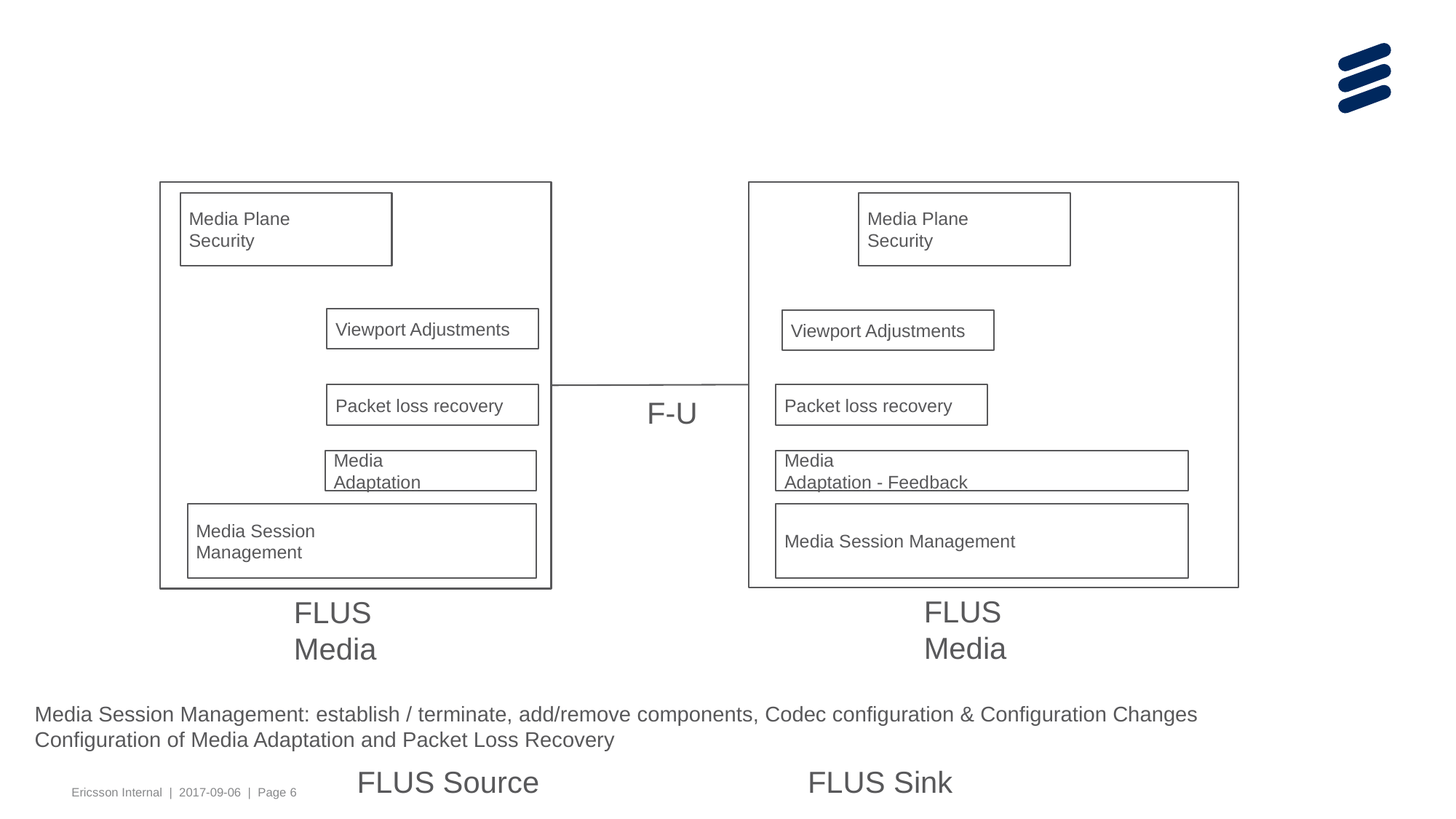

#

Media Plane
Security
Media Plane
Security
Viewport Adjustments
Viewport Adjustments
Packet loss recovery
Packet loss recovery
F-U
Media
Adaptation
Media
Adaptation - Feedback
Media Session
Management
Media Session Management
FLUS
Media
FLUS
Media
Media Session Management: establish / terminate, add/remove components, Codec configuration & Configuration Changes
Configuration of Media Adaptation and Packet Loss Recovery
FLUS Source
FLUS Sink